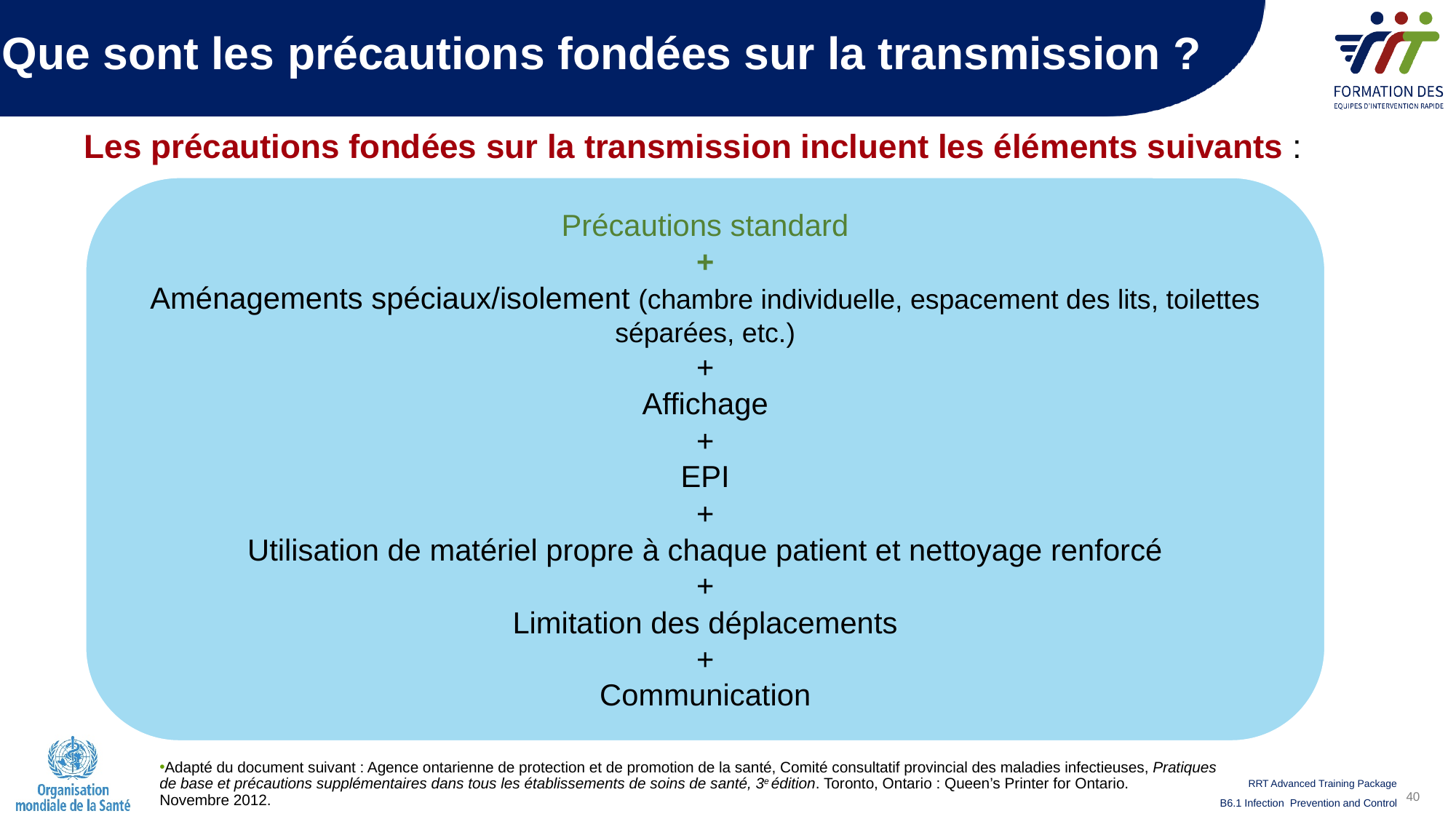

Que sont les précautions fondées sur la transmission ?
Les précautions fondées sur la transmission incluent les éléments suivants :

Précautions standard
+
Aménagements spéciaux/isolement (chambre individuelle, espacement des lits, toilettes séparées, etc.)
+
Affichage
+
EPI
+
Utilisation de matériel propre à chaque patient et nettoyage renforcé
+
Limitation des déplacements
+
Communication

Adapté du document suivant : Agence ontarienne de protection et de promotion de la santé, Comité consultatif provincial des maladies infectieuses, Pratiques de base et précautions supplémentaires dans tous les établissements de soins de santé, 3e édition. Toronto, Ontario : Queen’s Printer for Ontario. Novembre 2012.